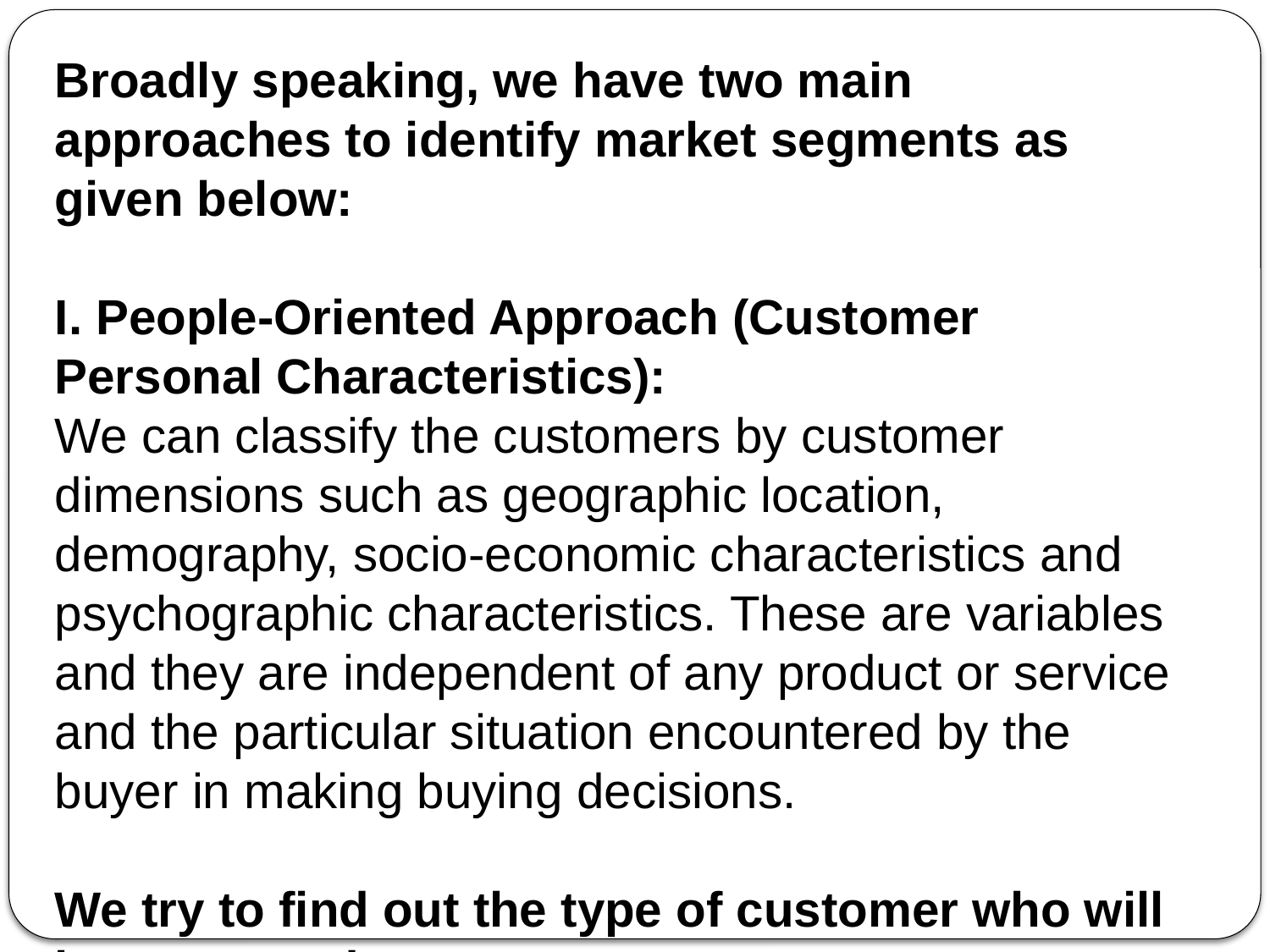

Broadly speaking, we have two main approaches to identify market segments as given below:

I. People-Oriented Approach (Customer Personal Characteristics):
We can classify the customers by customer dimensions such as geographic location, demography, socio-economic characteristics and psychographic characteristics. These are variables and they are independent of any product or service and the particular situation encountered by the buyer in making buying decisions.

We try to find out the type of customer who will buy our products: